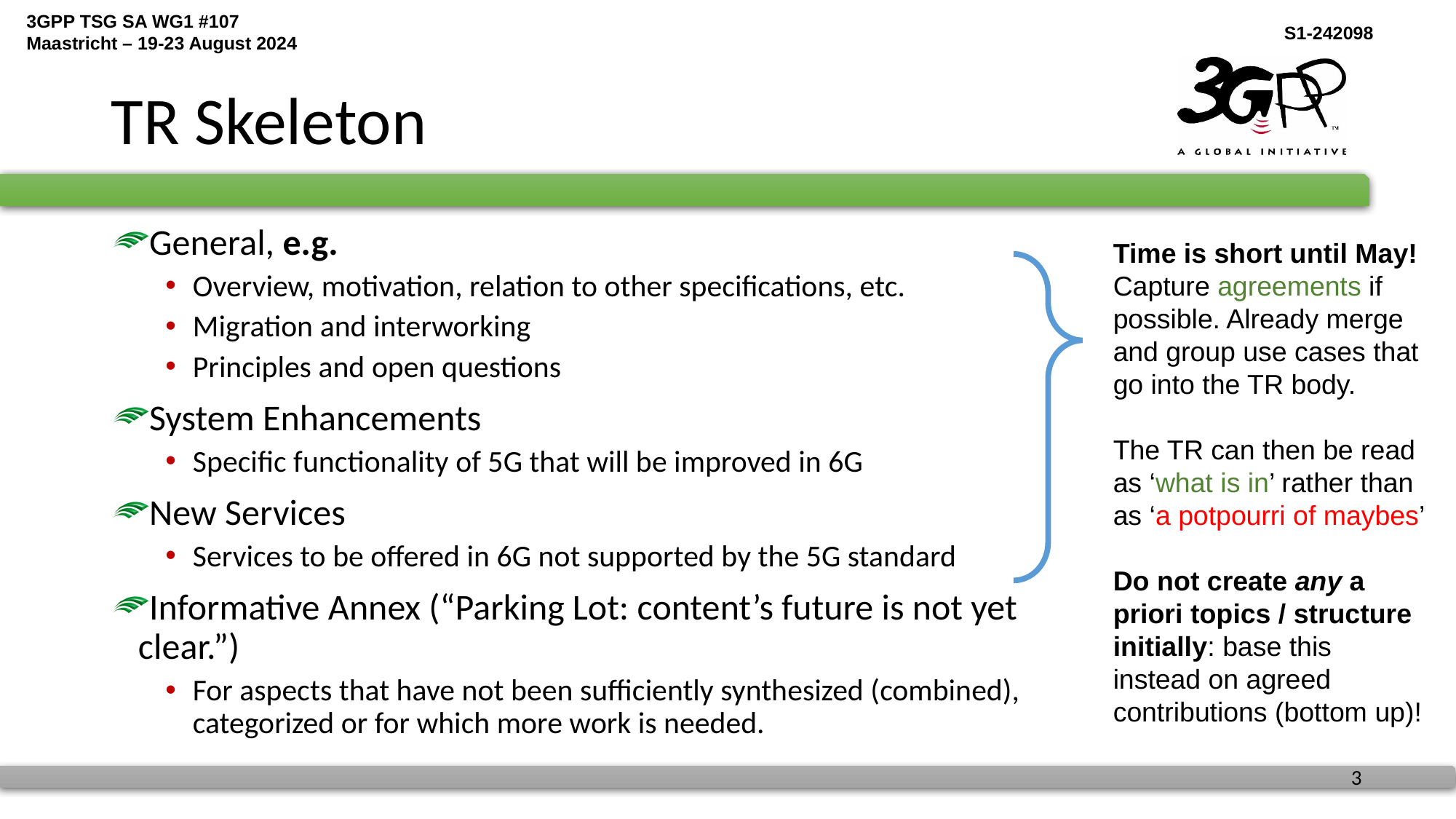

# TR Skeleton
General, e.g.
Overview, motivation, relation to other specifications, etc.
Migration and interworking
Principles and open questions
System Enhancements
Specific functionality of 5G that will be improved in 6G
New Services
Services to be offered in 6G not supported by the 5G standard
Informative Annex (“Parking Lot: content’s future is not yet clear.”)
For aspects that have not been sufficiently synthesized (combined), categorized or for which more work is needed.
Time is short until May!
Capture agreements if
possible. Already merge
and group use cases that
go into the TR body.
The TR can then be read
as ‘what is in’ rather than
as ‘a potpourri of maybes’

Do not create any a
priori topics / structure
initially: base this
instead on agreed
contributions (bottom up)!